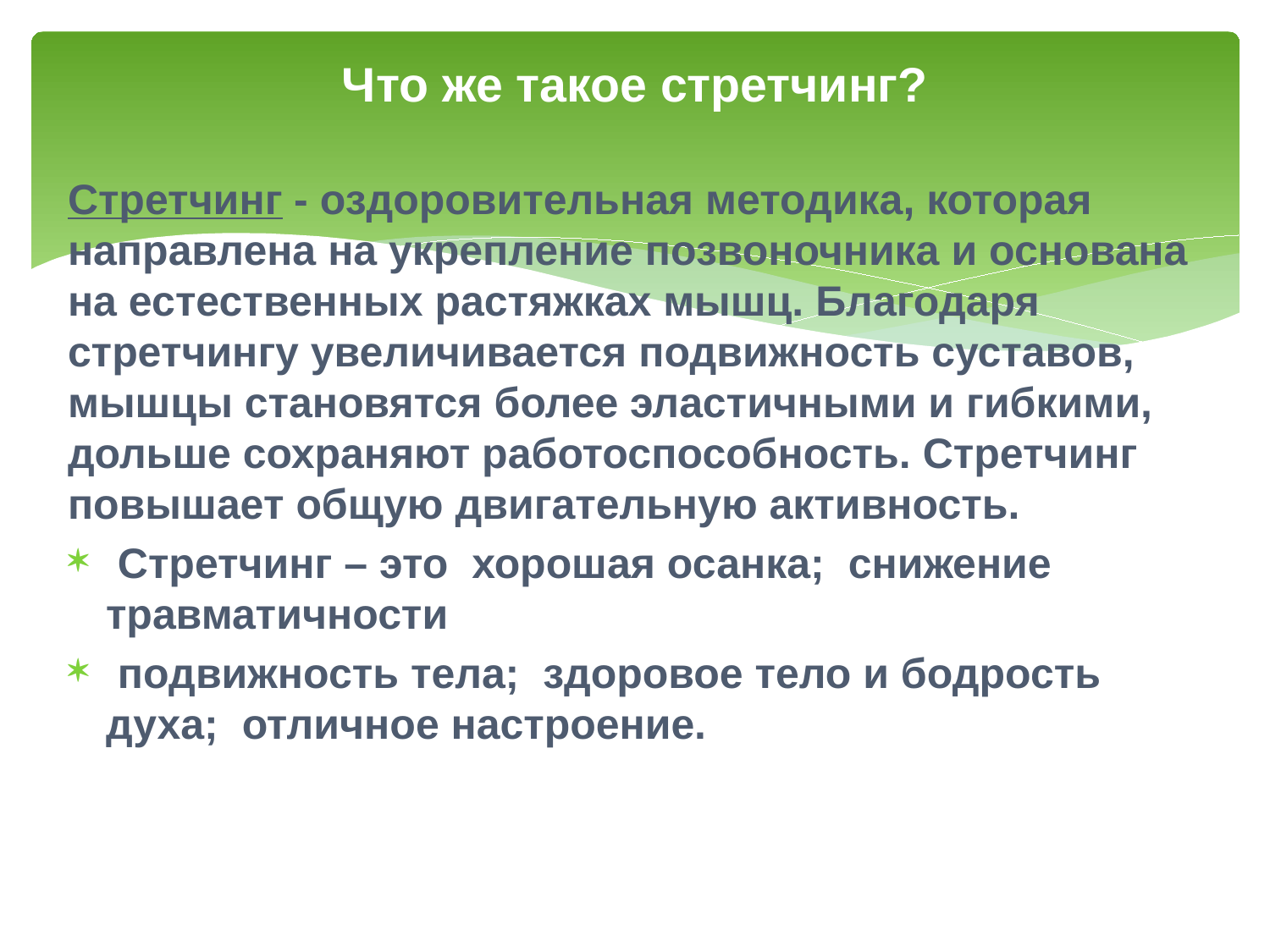

# Что же такое стретчинг?
Стретчинг - оздоровительная методика, которая  направлена на укрепление позвоночника и основана на естественных растяжках мышц. Благодаря стретчингу увеличивается подвижность суставов, мышцы становятся более эластичными и гибкими, дольше сохраняют работоспособность. Стретчинг повышает общую двигательную активность.
 Стретчинг – это  хорошая осанка;  снижение травматичности
 подвижность тела;  здоровое тело и бодрость духа;  отличное настроение.